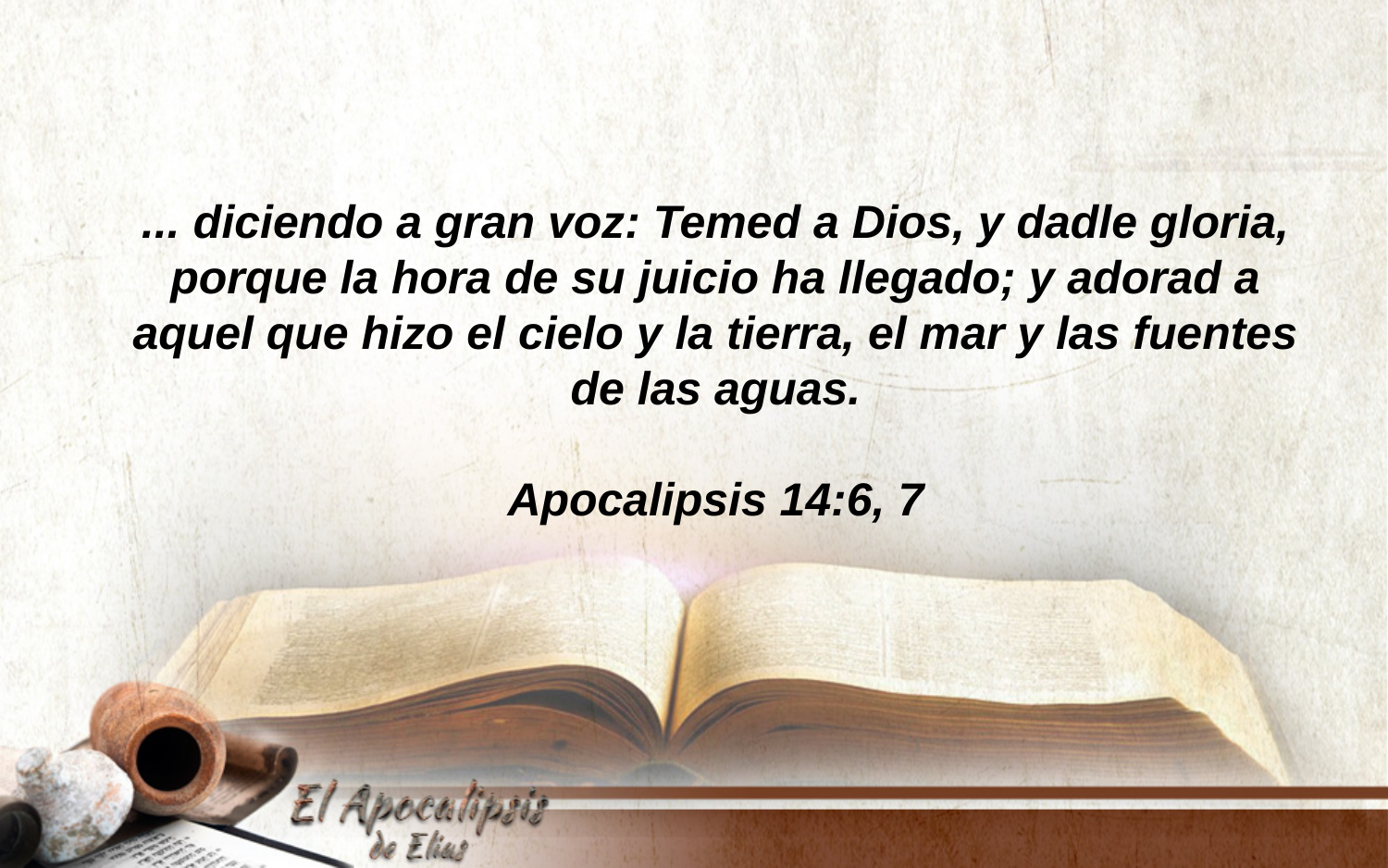

... diciendo a gran voz: Temed a Dios, y dadle gloria, porque la hora de su juicio ha llegado; y adorad a aquel que hizo el cielo y la tierra, el mar y las fuentes de las aguas.

Apocalipsis 14:6, 7